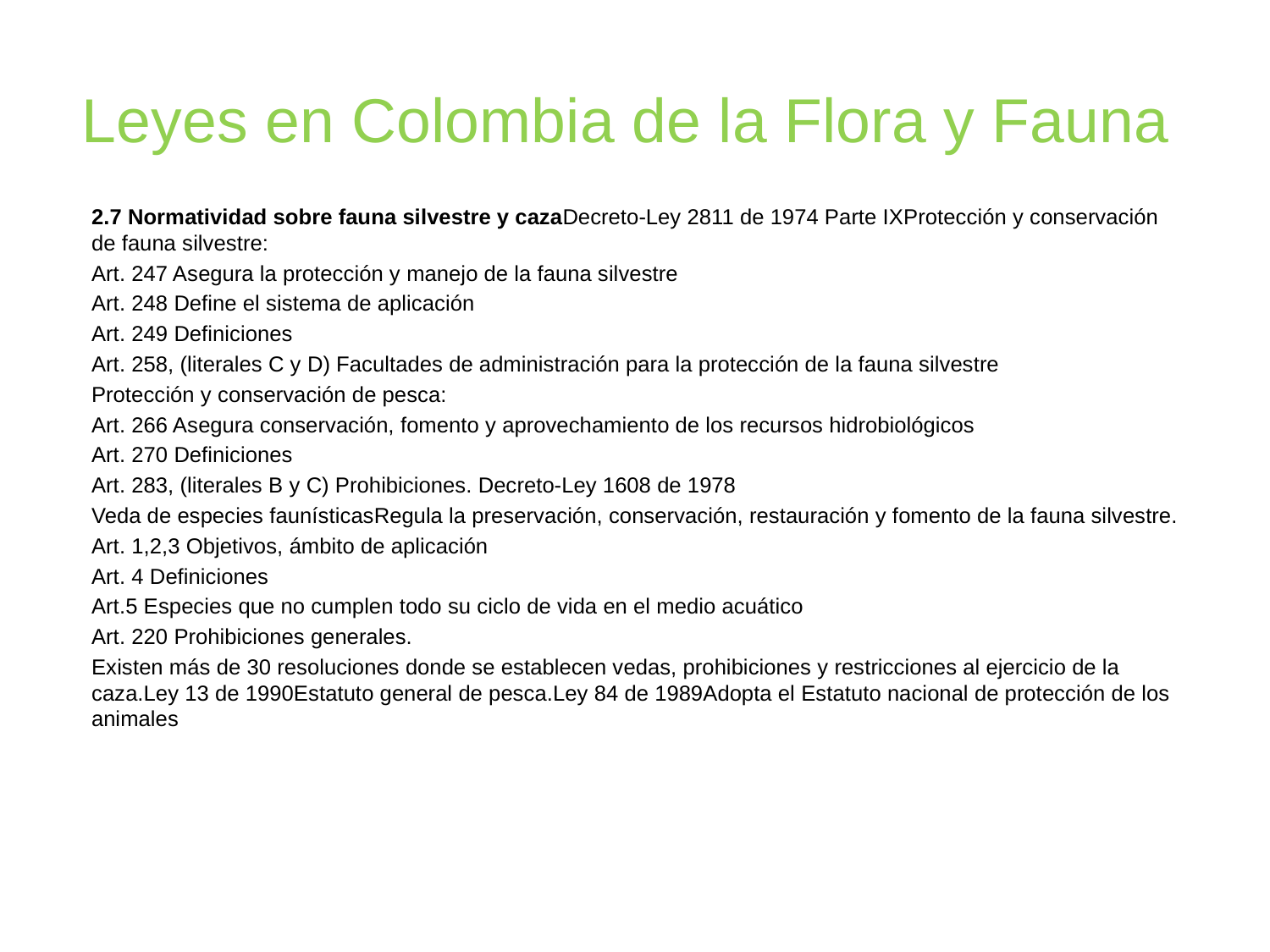

# Leyes en Colombia de la Flora y Fauna
2.7 Normatividad sobre fauna silvestre y cazaDecreto-Ley 2811 de 1974 Parte IXProtección y conservación de fauna silvestre:
Art. 247 Asegura la protección y manejo de la fauna silvestre
Art. 248 Define el sistema de aplicación
Art. 249 Definiciones
Art. 258, (literales C y D) Facultades de administración para la protección de la fauna silvestre
Protección y conservación de pesca:
Art. 266 Asegura conservación, fomento y aprovechamiento de los recursos hidrobiológicos
Art. 270 Definiciones
Art. 283, (literales B y C) Prohibiciones. Decreto-Ley 1608 de 1978
Veda de especies faunísticasRegula la preservación, conservación, restauración y fomento de la fauna silvestre.
Art. 1,2,3 Objetivos, ámbito de aplicación
Art. 4 Definiciones
Art.5 Especies que no cumplen todo su ciclo de vida en el medio acuático
Art. 220 Prohibiciones generales.
Existen más de 30 resoluciones donde se establecen vedas, prohibiciones y restricciones al ejercicio de la caza.Ley 13 de 1990Estatuto general de pesca.Ley 84 de 1989Adopta el Estatuto nacional de protección de los animales